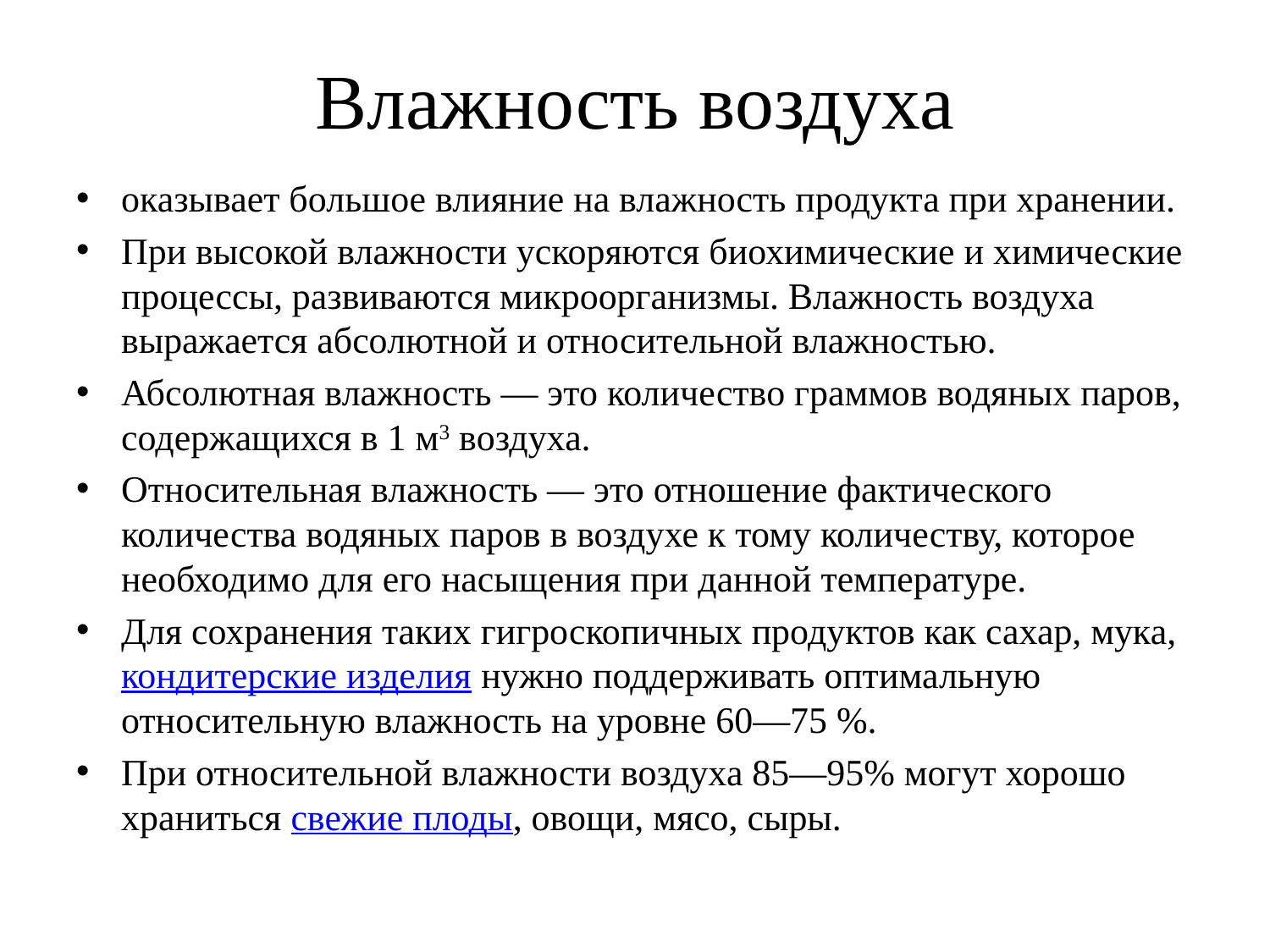

# Влажность воздуха
оказывает большое влияние на влажность продукта при хранении.
При высокой влажности ускоряются биохимические и химические процессы, развиваются микроорганизмы. Влажность воздуха выражается абсолютной и относительной влажностью.
Абсолютная влажность — это количество граммов водяных паров, содержащихся в 1 м3 воздуха.
Относительная влажность — это отношение фактического количества водяных паров в воздухе к тому количеству, которое необходимо для его насыщения при данной температуре.
Для сохранения таких гигроскопичных продуктов как сахар, мука, кондитерские изделия нужно поддерживать оптимальную относительную влажность на уровне 60—75 %.
При относительной влажности воздуха 85—95% могут хорошо храниться свежие плоды, овощи, мясо, сыры.